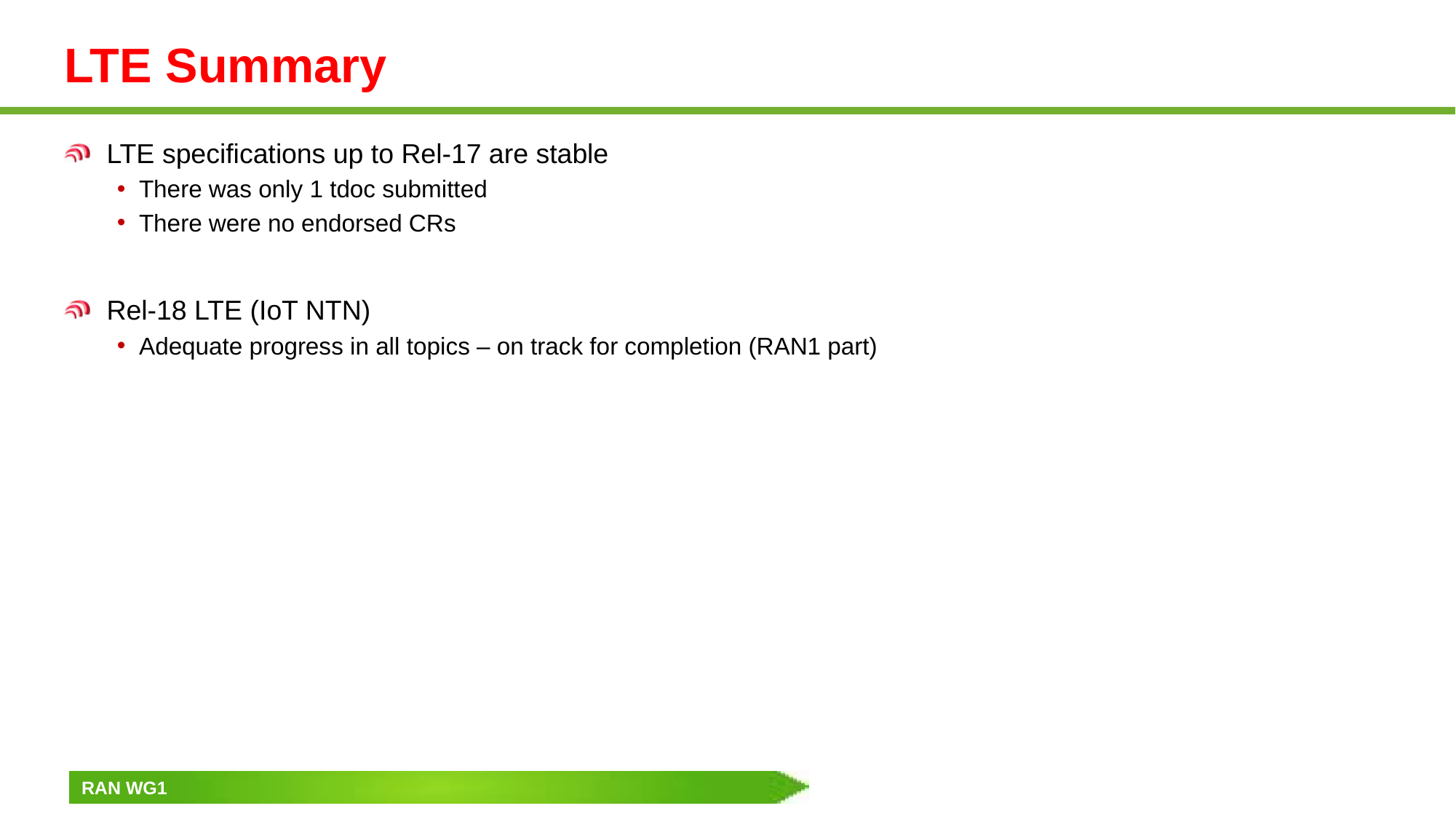

# LTE Summary
LTE specifications up to Rel-17 are stable
There was only 1 tdoc submitted
There were no endorsed CRs

Rel-18 LTE (IoT NTN)
Adequate progress in all topics – on track for completion (RAN1 part)